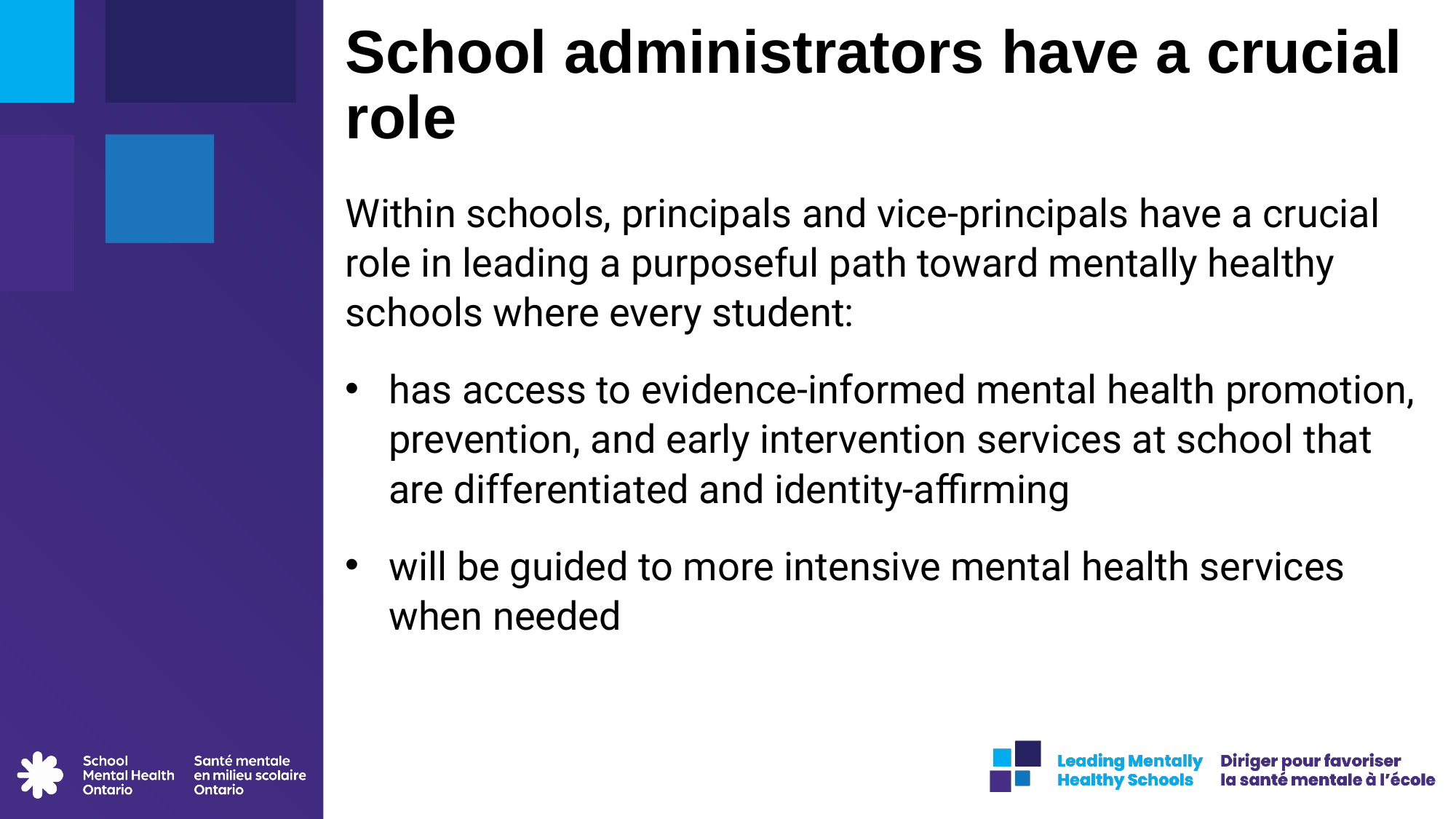

School administrators have a crucial role
Within schools, principals and vice-principals have a crucial role in leading a purposeful path toward mentally healthy schools where every student:
has access to evidence-informed mental health promotion, prevention, and early intervention services at school that are differentiated and identity-affirming
will be guided to more intensive mental health services when needed